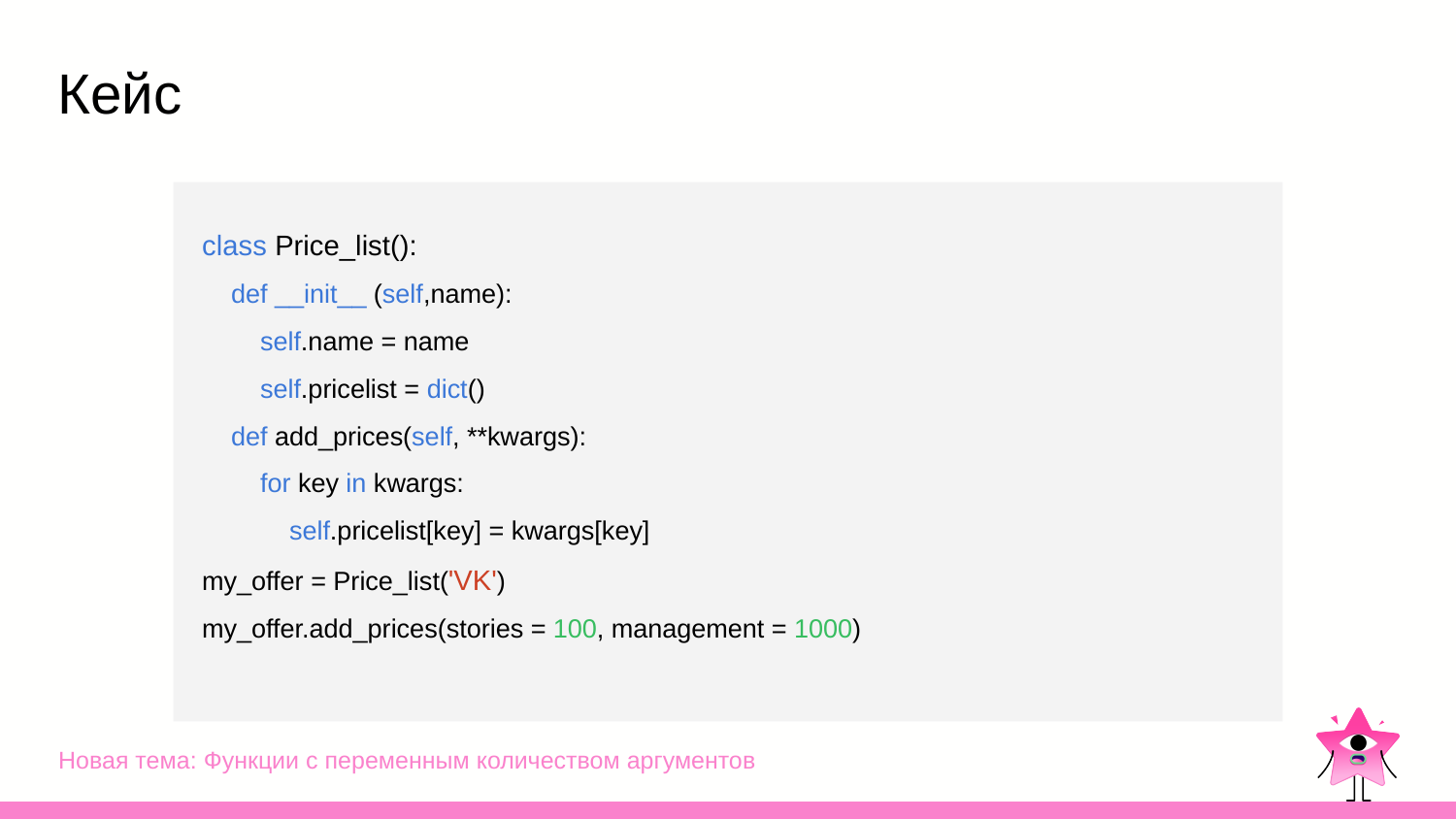

# Кейс
class Price_list():
    def __init__ (self,name):
        self.name = name
        self.pricelist = dict()
    def add_prices(self, **kwargs):
        for key in kwargs:
            self.pricelist[key] = kwargs[key]
my_offer = Price_list('VK')
my_offer.add_prices(stories = 100, management = 1000)

Новая тема: Функции с переменным количеством аргументов